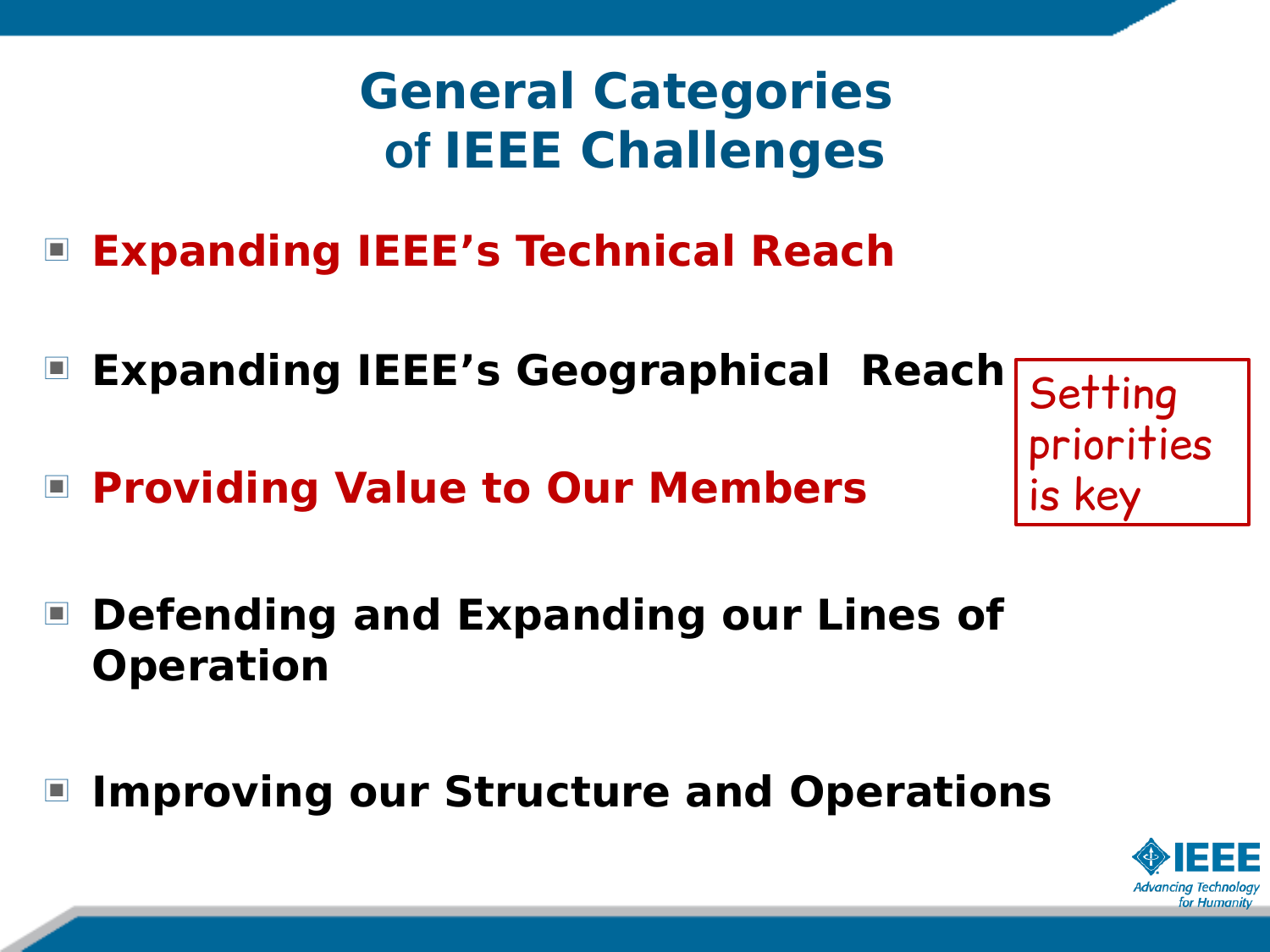

# General Categories of IEEE Challenges

Expanding IEEE’s Technical Reach

Expanding IEEE’s Geographical  Reach

Providing Value to Our Members

Defending and Expanding our Lines of Operation

Improving our Structure and Operations

Setting priorities is key